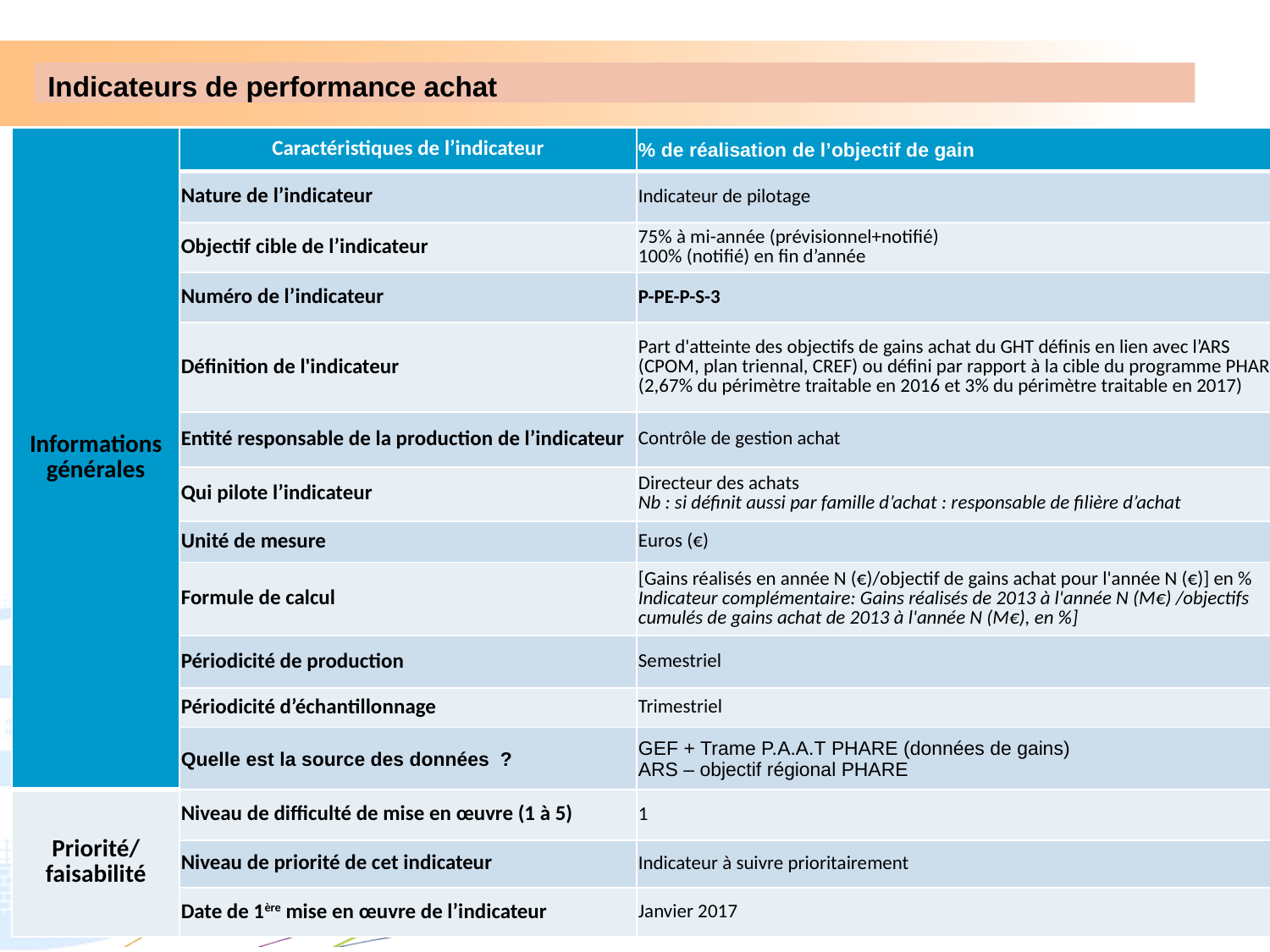

Indicateurs de performance achat
| Informations générales | Caractéristiques de l’indicateur | % de réalisation de l’objectif de gain |
| --- | --- | --- |
|  | Nature de l’indicateur | Indicateur de pilotage |
|  | Objectif cible de l’indicateur | 75% à mi-année (prévisionnel+notifié) 100% (notifié) en fin d’année |
|  | Numéro de l’indicateur | P-PE-P-S-3 |
|  | Définition de l'indicateur | Part d'atteinte des objectifs de gains achat du GHT définis en lien avec l’ARS (CPOM, plan triennal, CREF) ou défini par rapport à la cible du programme PHARE (2,67% du périmètre traitable en 2016 et 3% du périmètre traitable en 2017) |
|  | Entité responsable de la production de l’indicateur | Contrôle de gestion achat |
|  | Qui pilote l’indicateur | Directeur des achats Nb : si définit aussi par famille d’achat : responsable de filière d’achat |
|  | Unité de mesure | Euros (€) |
|  | Formule de calcul | [Gains réalisés en année N (€)/objectif de gains achat pour l'année N (€)] en % Indicateur complémentaire: Gains réalisés de 2013 à l'année N (M€) /objectifs cumulés de gains achat de 2013 à l'année N (M€), en %] |
|  | Périodicité de production | Semestriel |
|  | Périodicité d’échantillonnage | Trimestriel |
|  | Quelle est la source des données ? | GEF + Trame P.A.A.T PHARE (données de gains) ARS – objectif régional PHARE |
| Priorité/ faisabilité | Niveau de difficulté de mise en œuvre (1 à 5) | 1 |
|  | Niveau de priorité de cet indicateur | Indicateur à suivre prioritairement |
|  | Date de 1ère mise en œuvre de l’indicateur | Janvier 2017 |
4